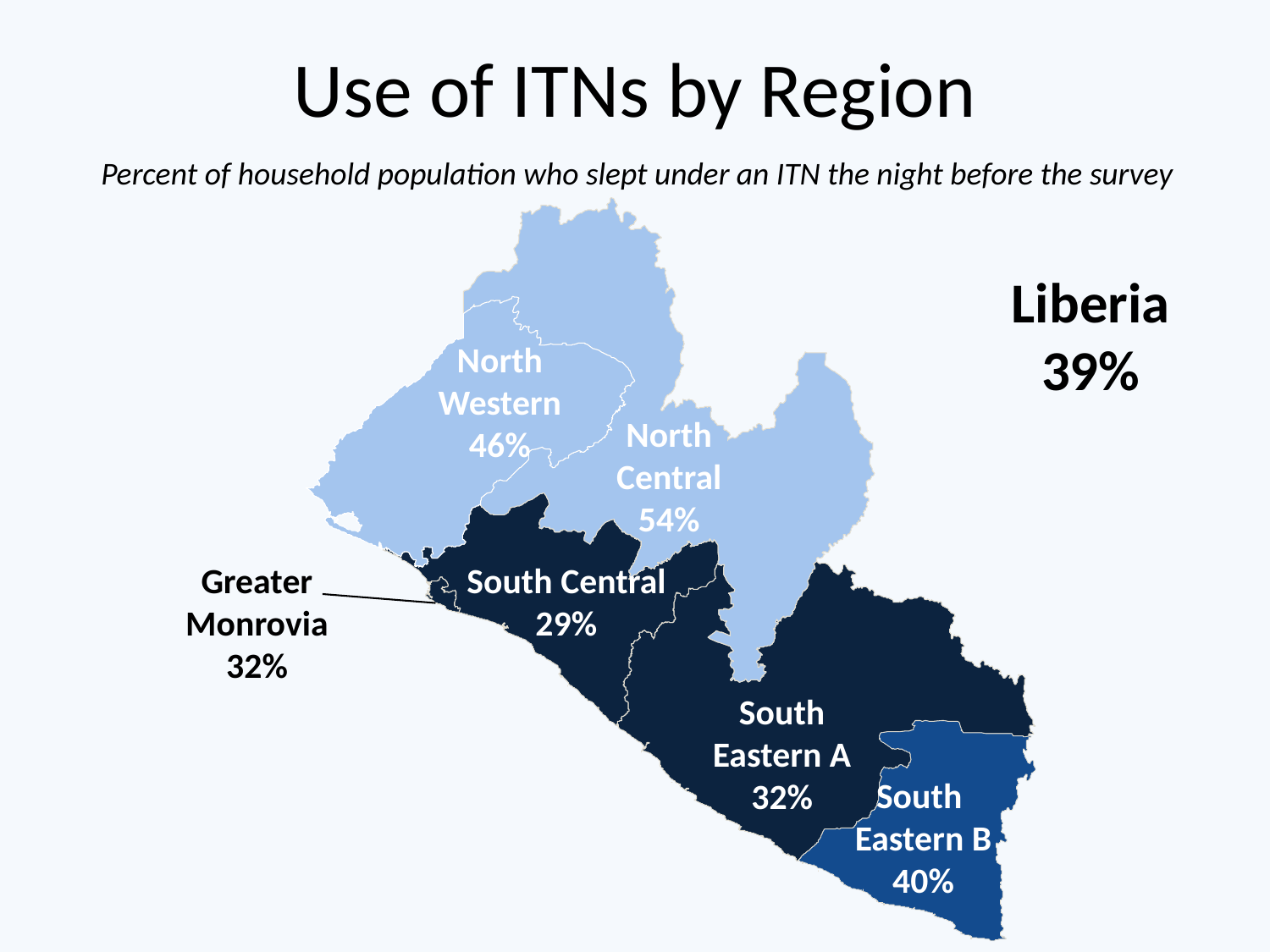

# Use of ITNs by Region
Percent of household population who slept under an ITN the night before the survey

Liberia
39%

North Western
46%
North Central
54%

South Central
29%
Greater Monrovia
32%

South Eastern A
32%

South
Eastern B
40%